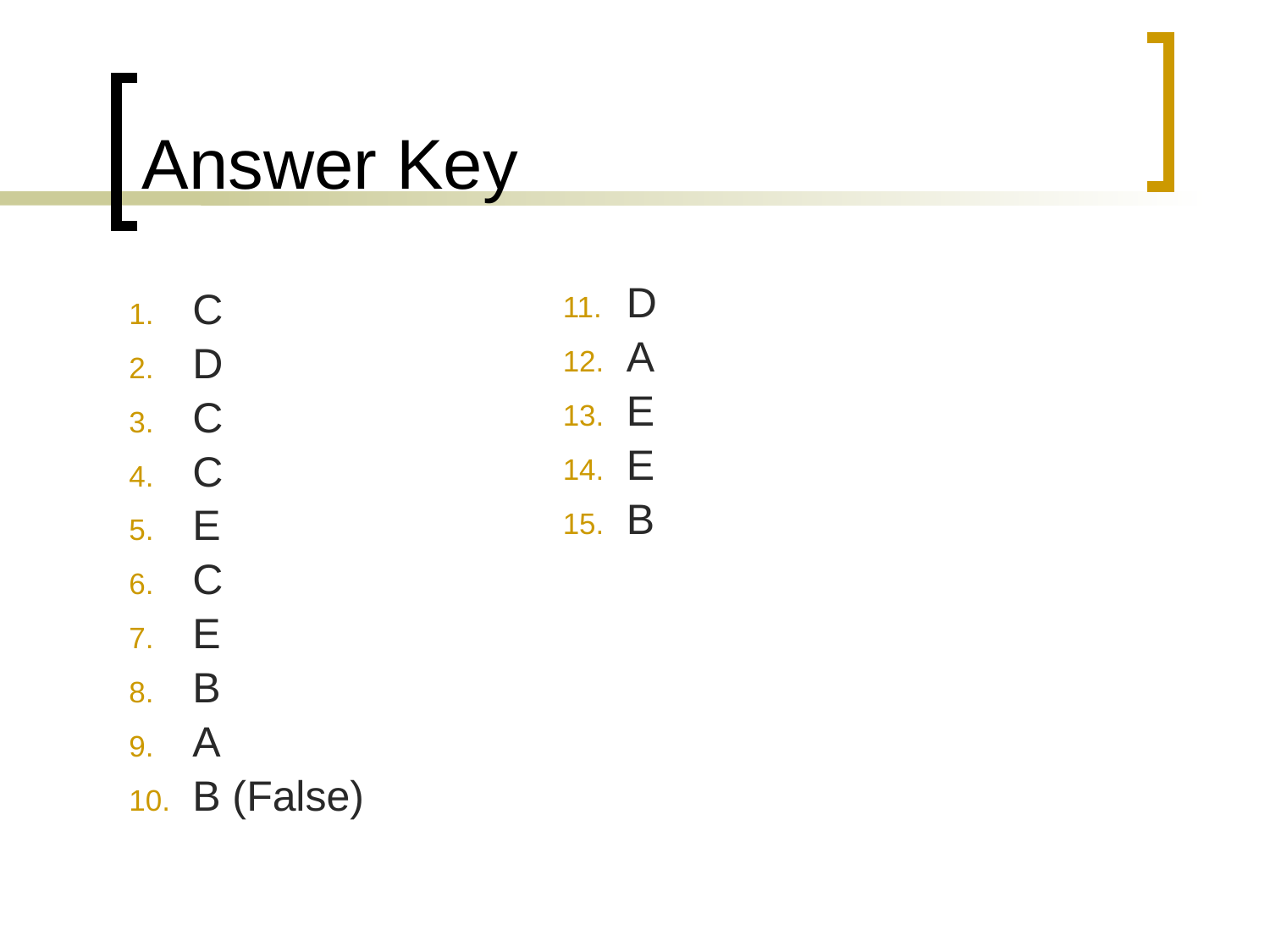

# Answer Key

C
D
C
C
E
C
E
B
A
B (False)

D
A
E
E
B